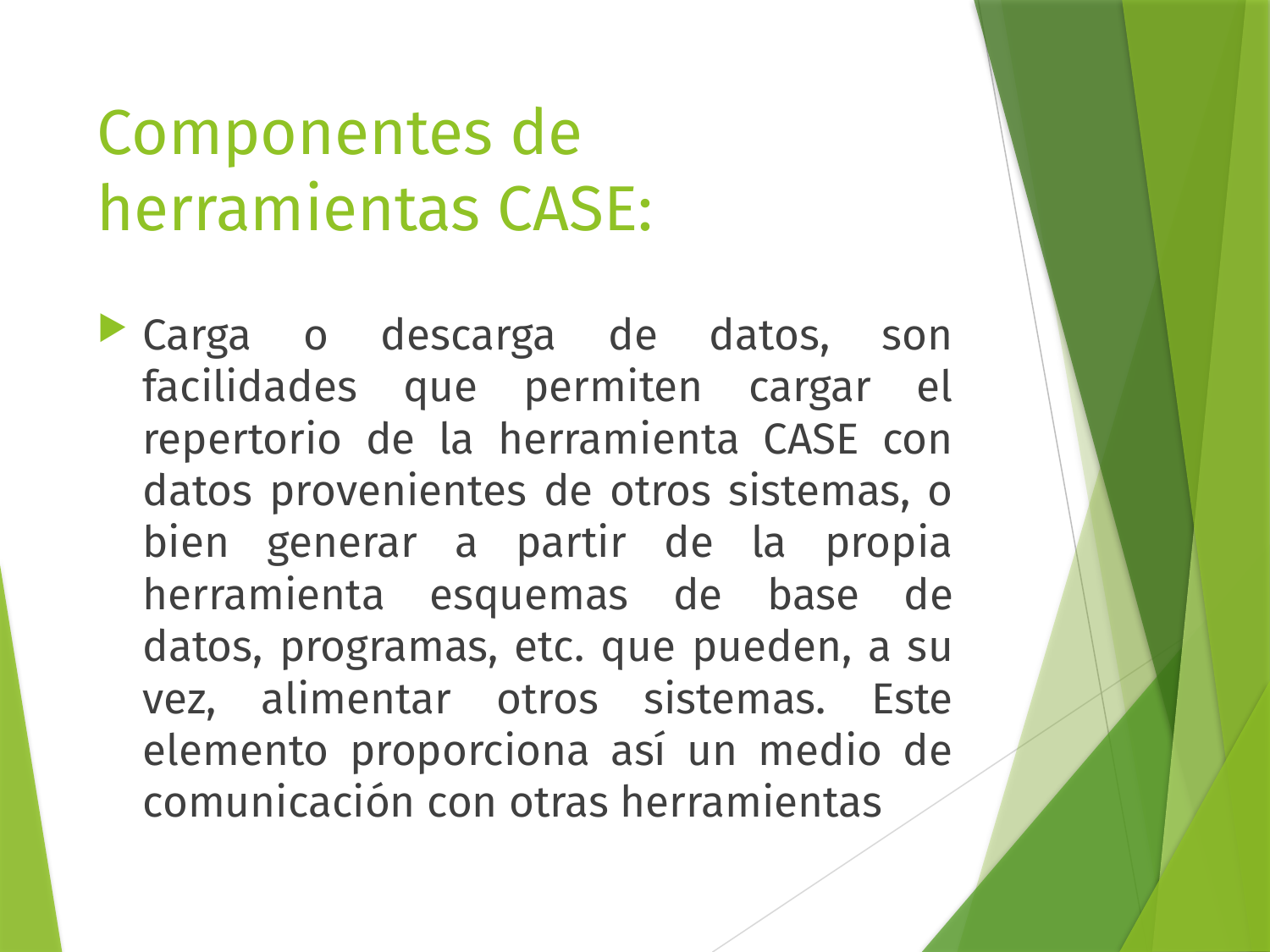

# Componentes de herramientas CASE:
Carga o descarga de datos, son facilidades que permiten cargar el repertorio de la herramienta CASE con datos provenientes de otros sistemas, o bien generar a partir de la propia herramienta esquemas de base de datos, programas, etc. que pueden, a su vez, alimentar otros sistemas. Este elemento proporciona así un medio de comunicación con otras herramientas